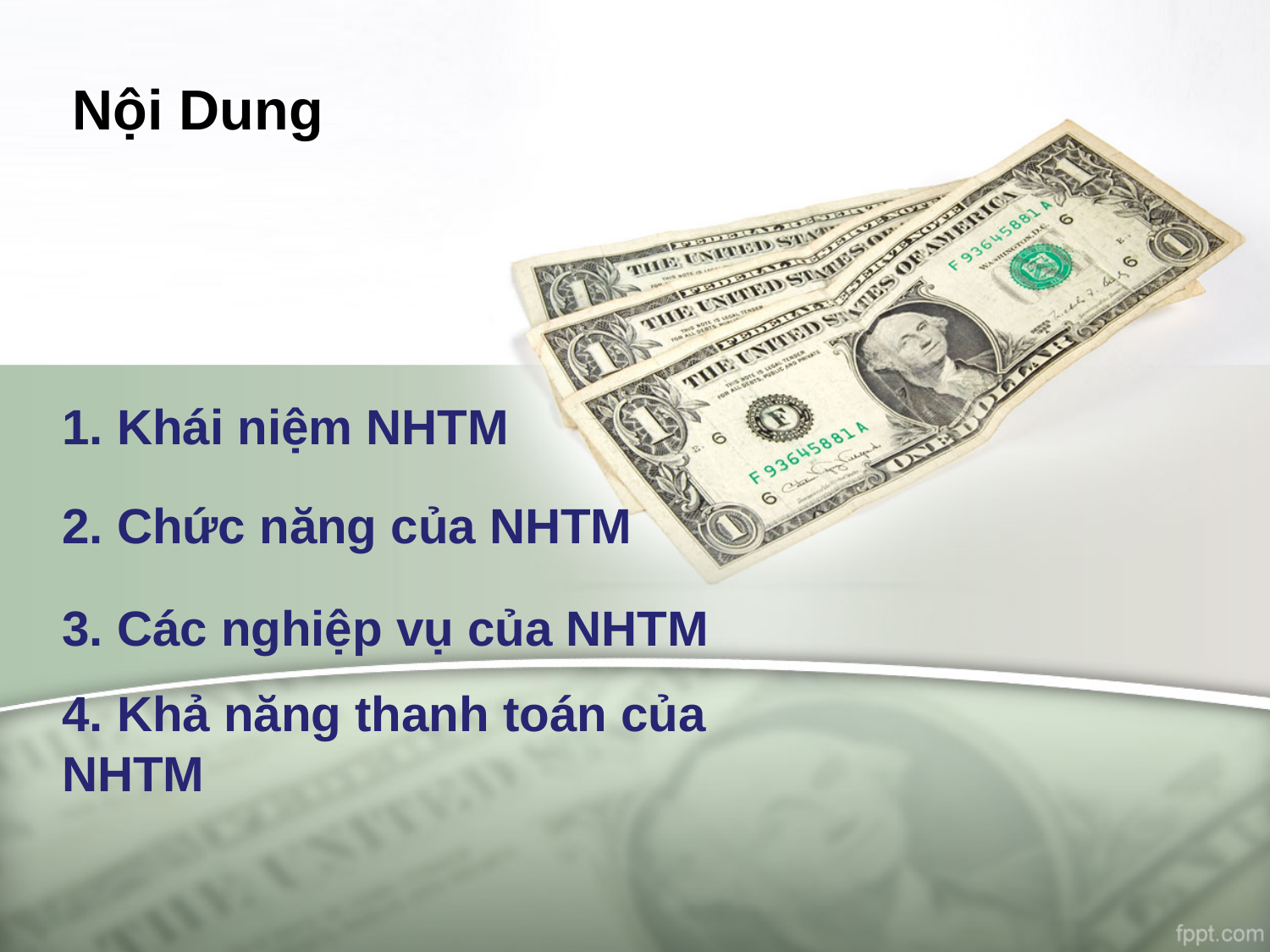

# Nội Dung
1. Khái niệm NHTM
2. Chức năng của NHTM
3. Các nghiệp vụ của NHTM
4. Khả năng thanh toán của NHTM